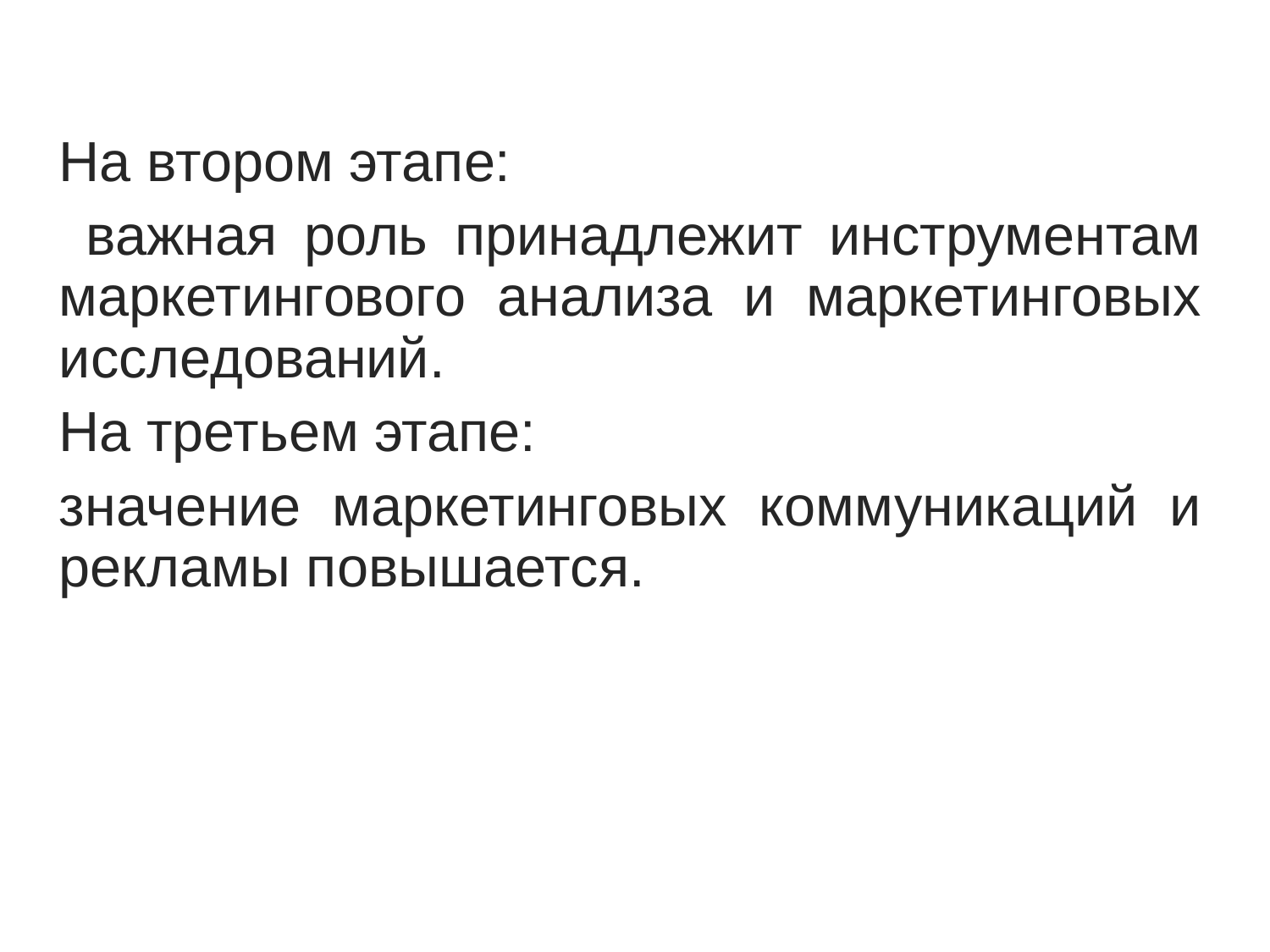

На втором этапе:
 важная роль принадлежит инструментам маркетингового анализа и маркетинговых исследований.
На третьем этапе:
значение маркетинговых коммуникаций и рекламы повышается.